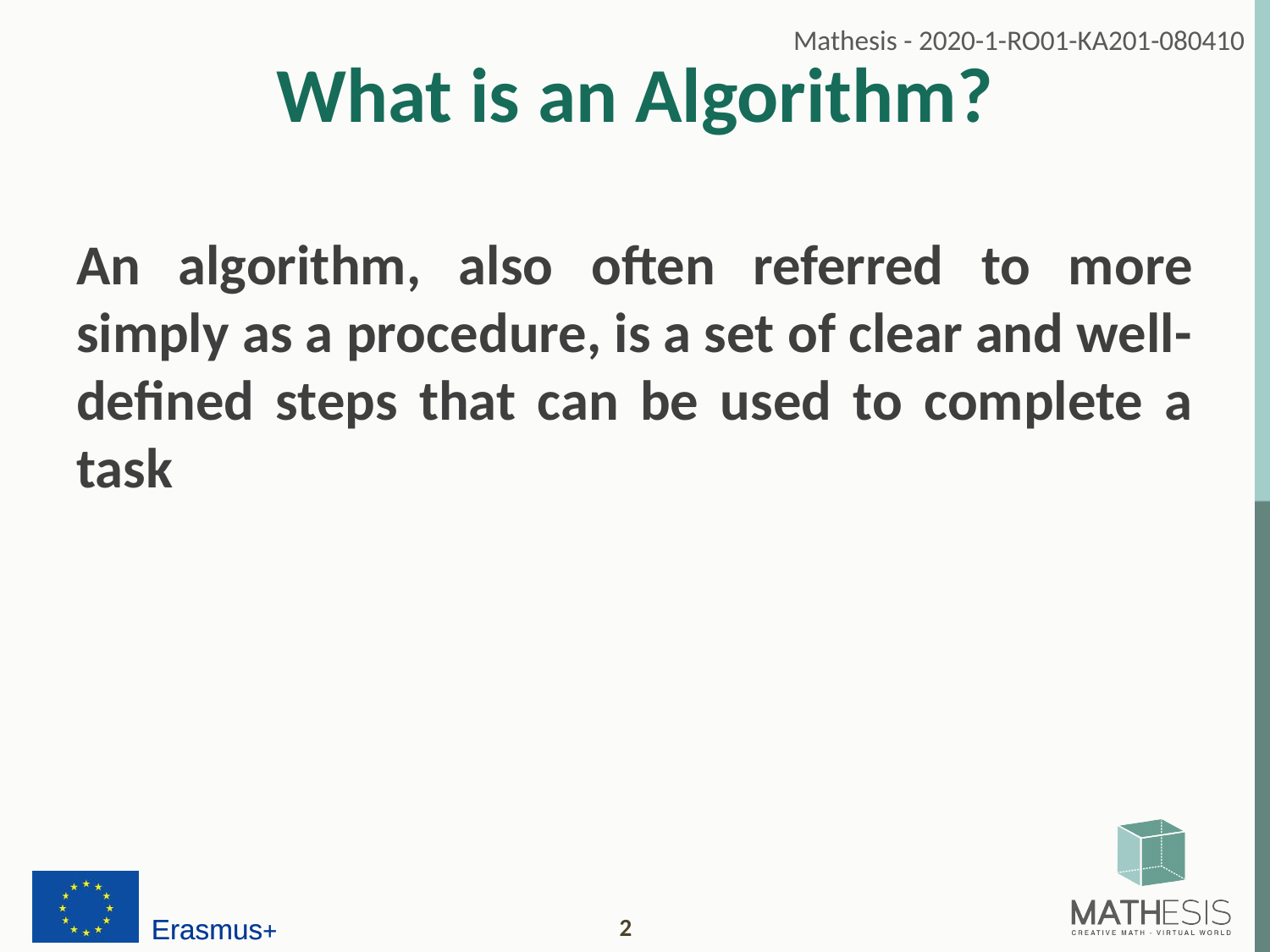

# What is an Algorithm?
An algorithm, also often referred to more simply as a procedure, is a set of clear and well-defined steps that can be used to complete a task